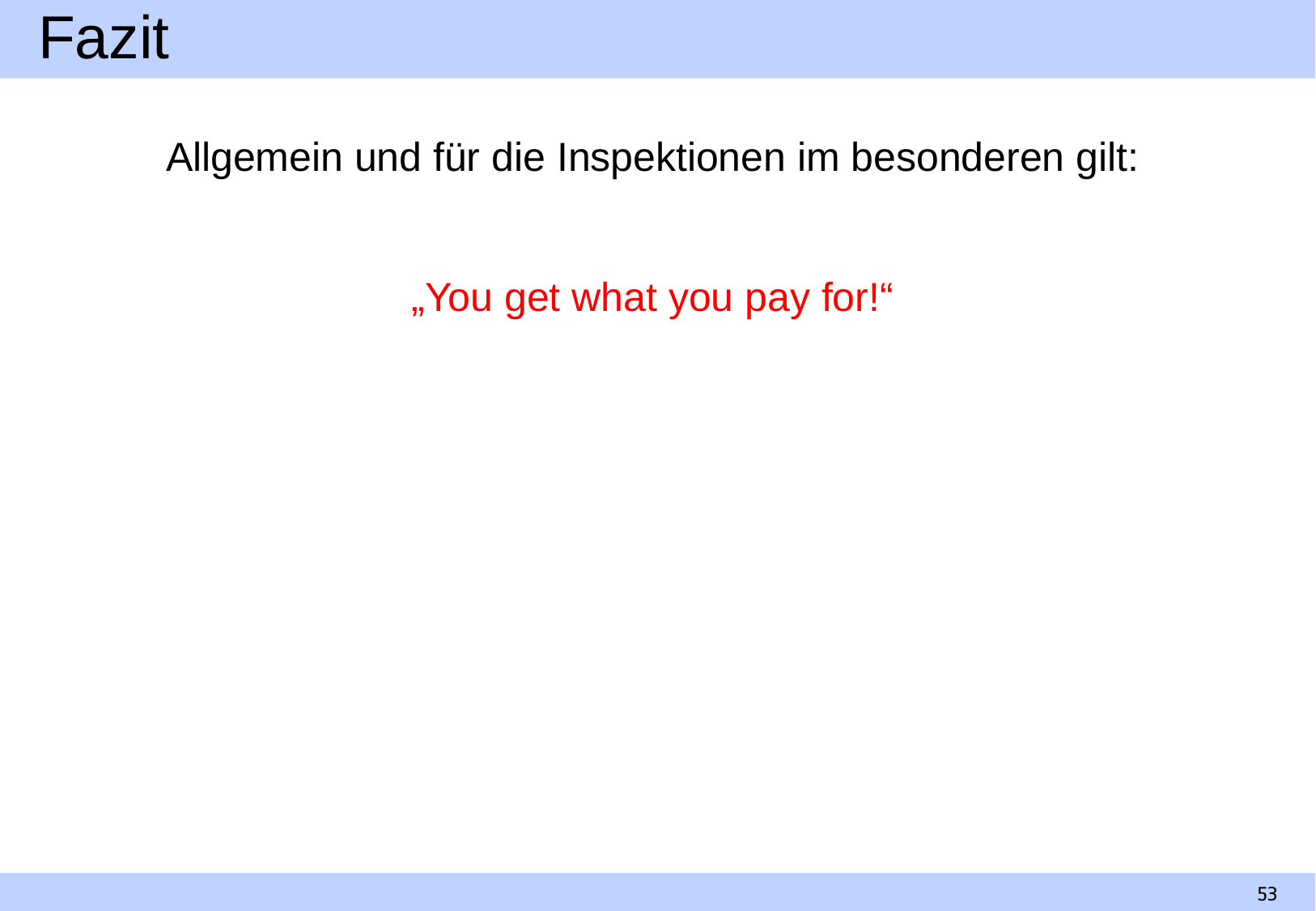

# Fazit
Allgemein und für die Inspektionen im besonderen gilt:

„You get what you pay for!“

53